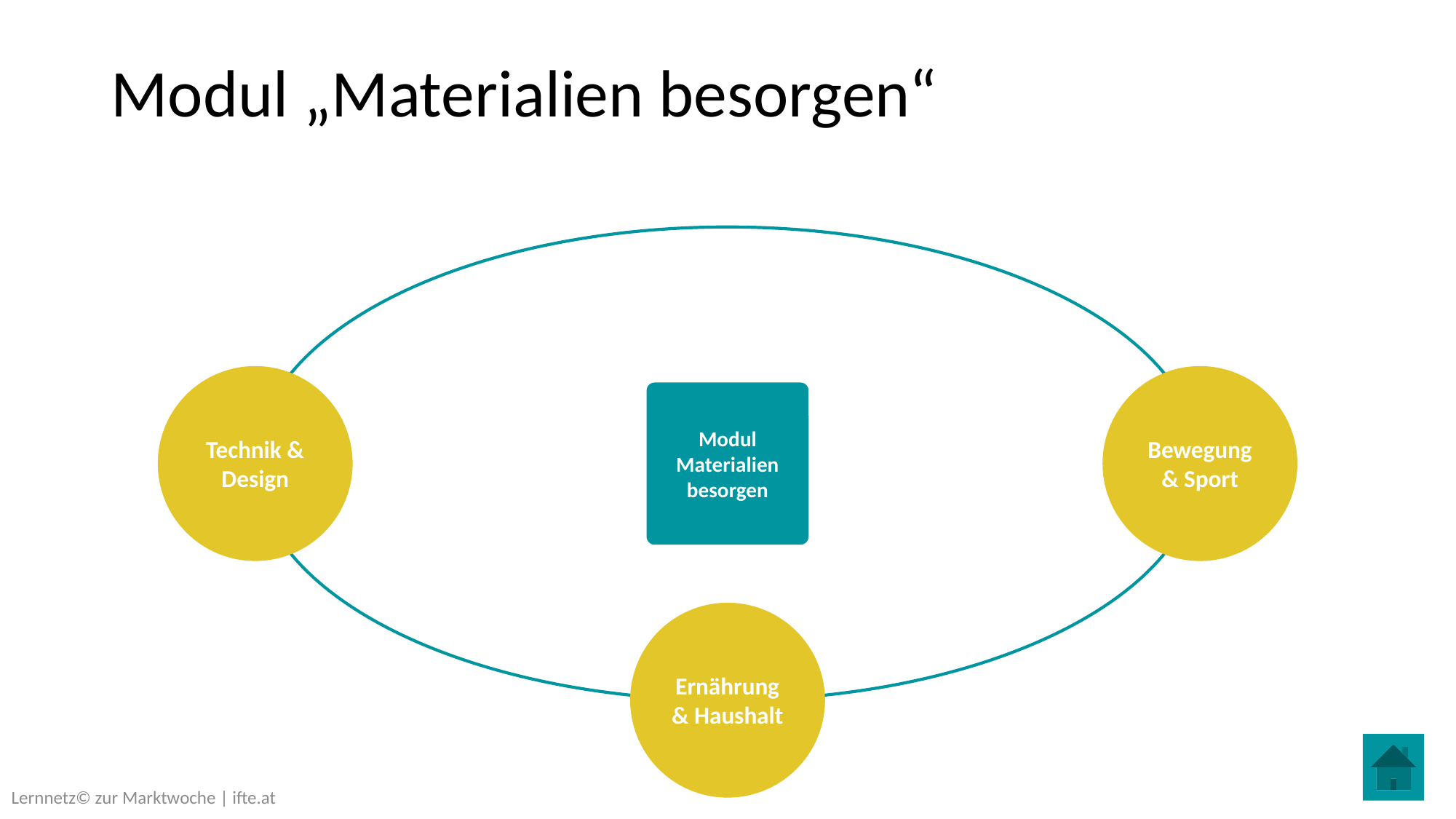

# Modul „Materialien besorgen“

Bewegung & Sport
Technik & Design
Modul
Materialien besorgen
Ernährung & Haushalt

Lernnetz© zur Marktwoche | ifte.at